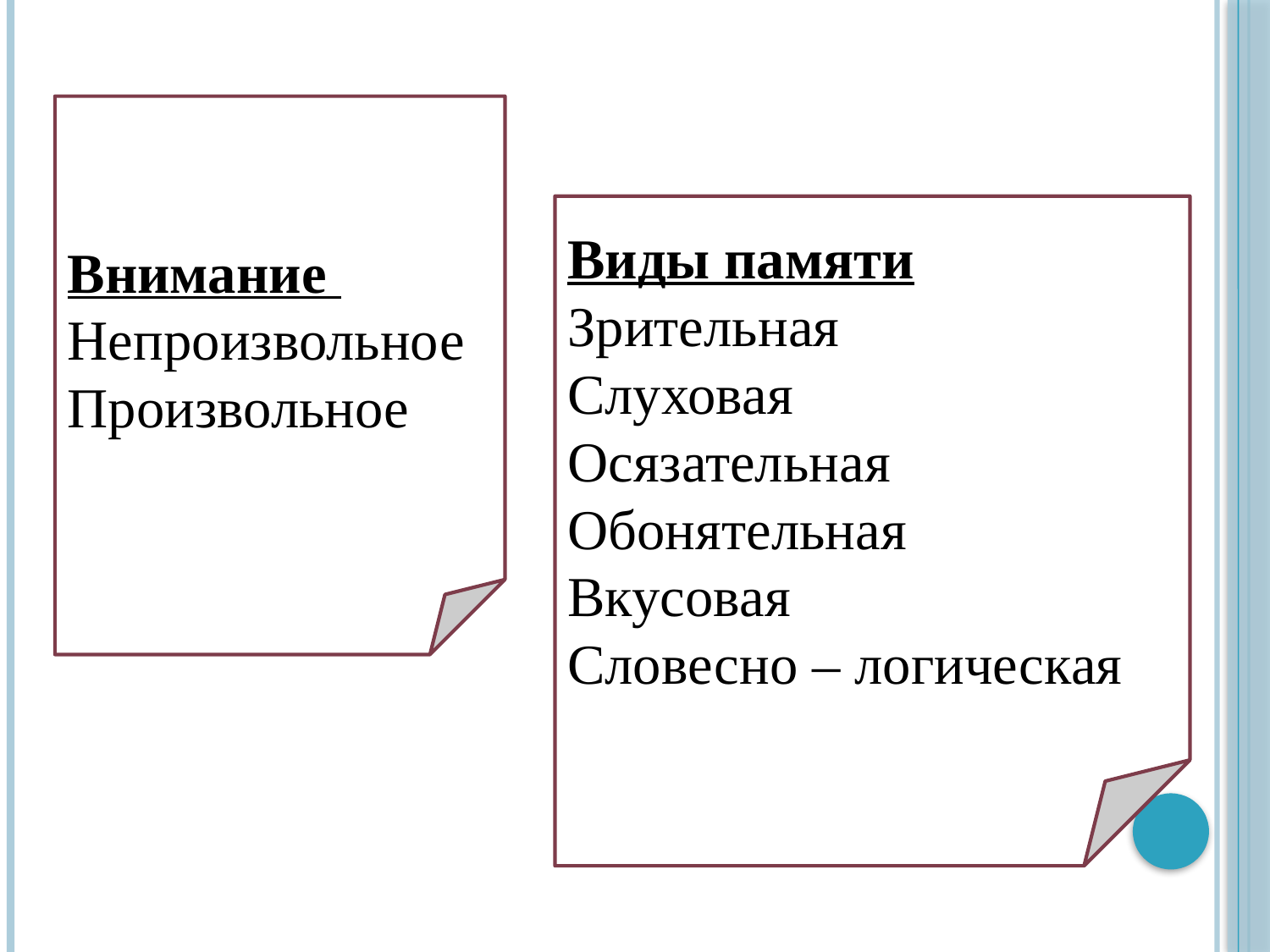

Внимание
Непроизвольное
Произвольное
Виды памяти
Зрительная
Слуховая
Осязательная
Обонятельная
Вкусовая
Словесно – логическая